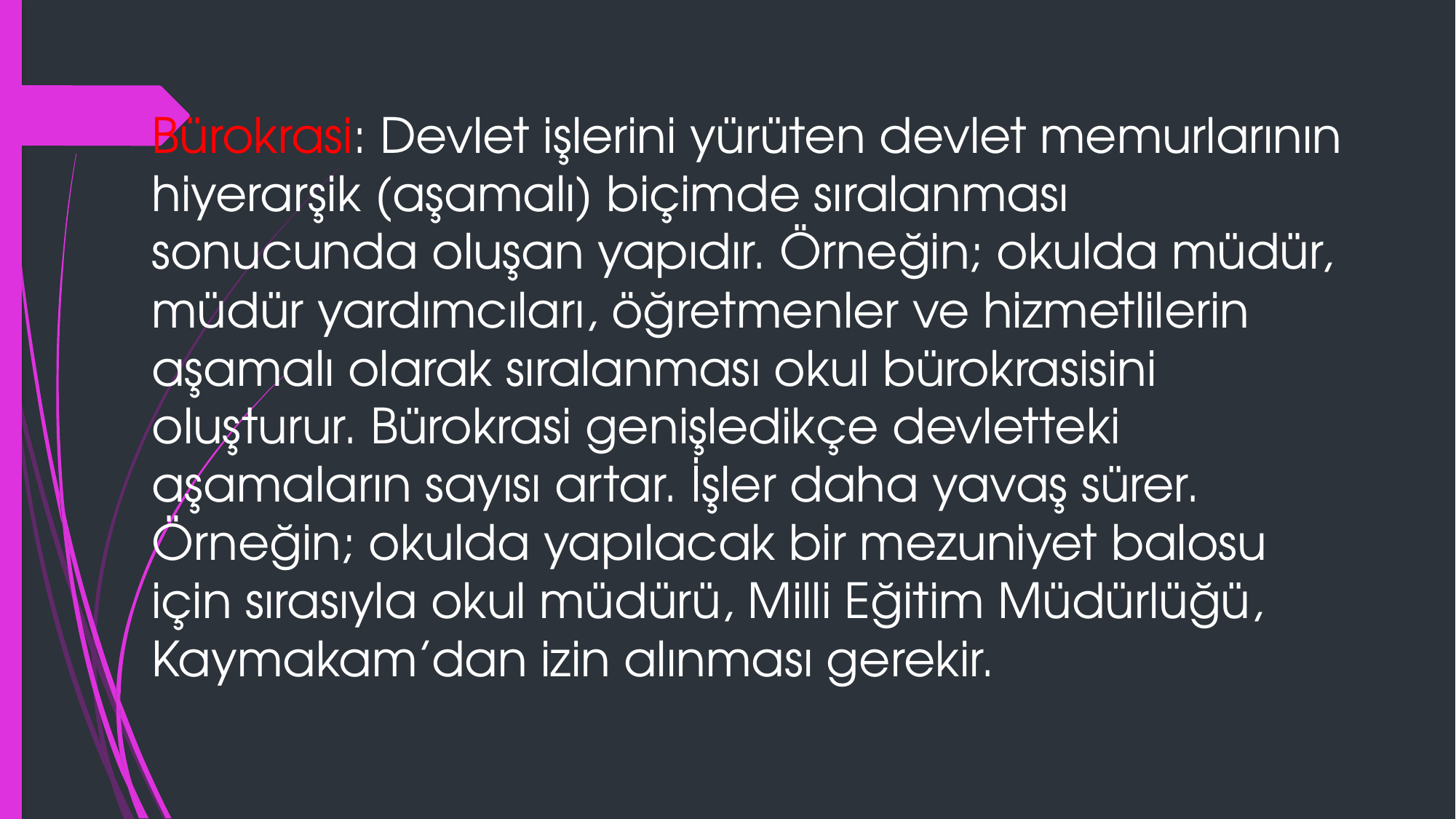

Bürokrasi: Devlet işlerini yürüten devlet memurlarının hiyerarşik (aşamalı) biçimde sıralanması sonucunda oluşan yapıdır. Örneğin; okulda müdür, müdür yardımcıları, öğretmenler ve hizmetlilerin aşamalı olarak sıralanması okul bürokrasisini oluşturur. Bürokrasi genişledikçe devletteki aşamaların sayısı artar. İşler daha yavaş sürer. Örneğin; okulda yapılacak bir mezuniyet balosu için sırasıyla okul müdürü, Milli Eğitim Müdürlüğü, Kaymakam’dan izin alınması gerekir.